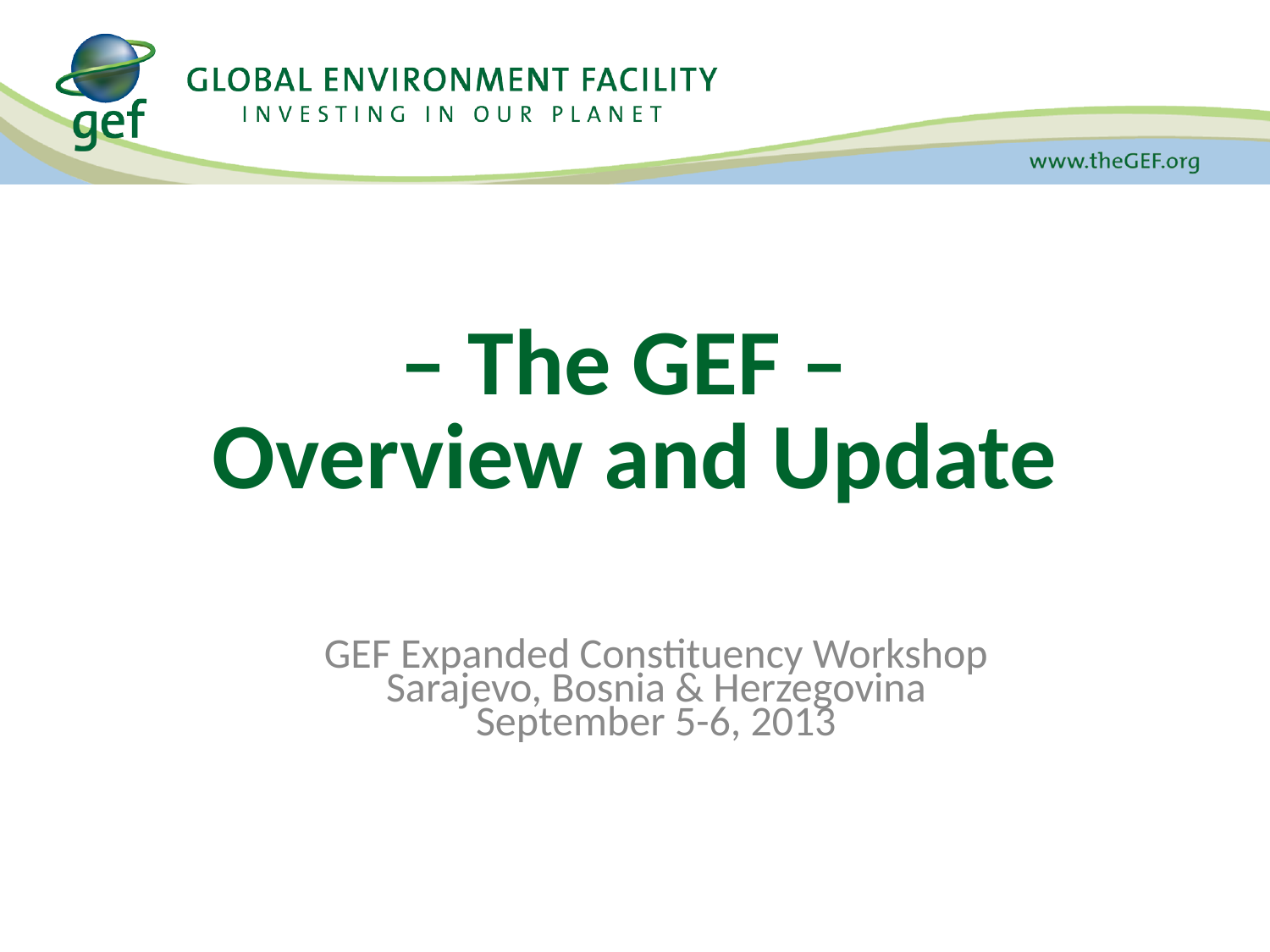

# – The GEF – Overview and Update
GEF Expanded Constituency Workshop
Sarajevo, Bosnia & Herzegovina
September 5-6, 2013